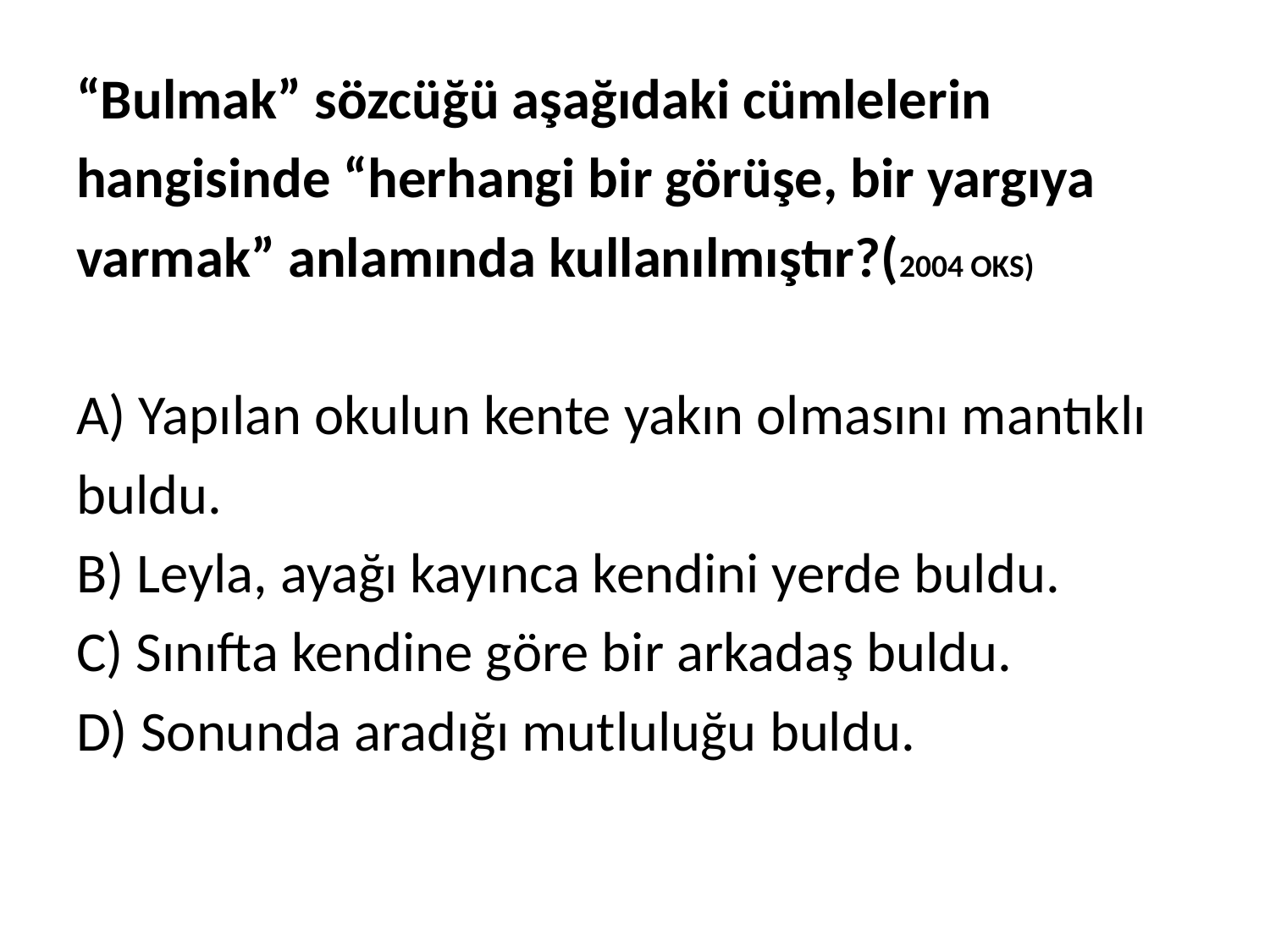

“Bulmak” sözcüğü aşağıdaki cümlelerin
hangisinde “herhangi bir görüşe, bir yargıya
varmak” anlamında kullanılmıştır?(2004 OKS)

A) Yapılan okulun kente yakın olmasını mantıklı
buldu.
B) Leyla, ayağı kayınca kendini yerde buldu.
C) Sınıfta kendine göre bir arkadaş buldu.
D) Sonunda aradığı mutluluğu buldu.